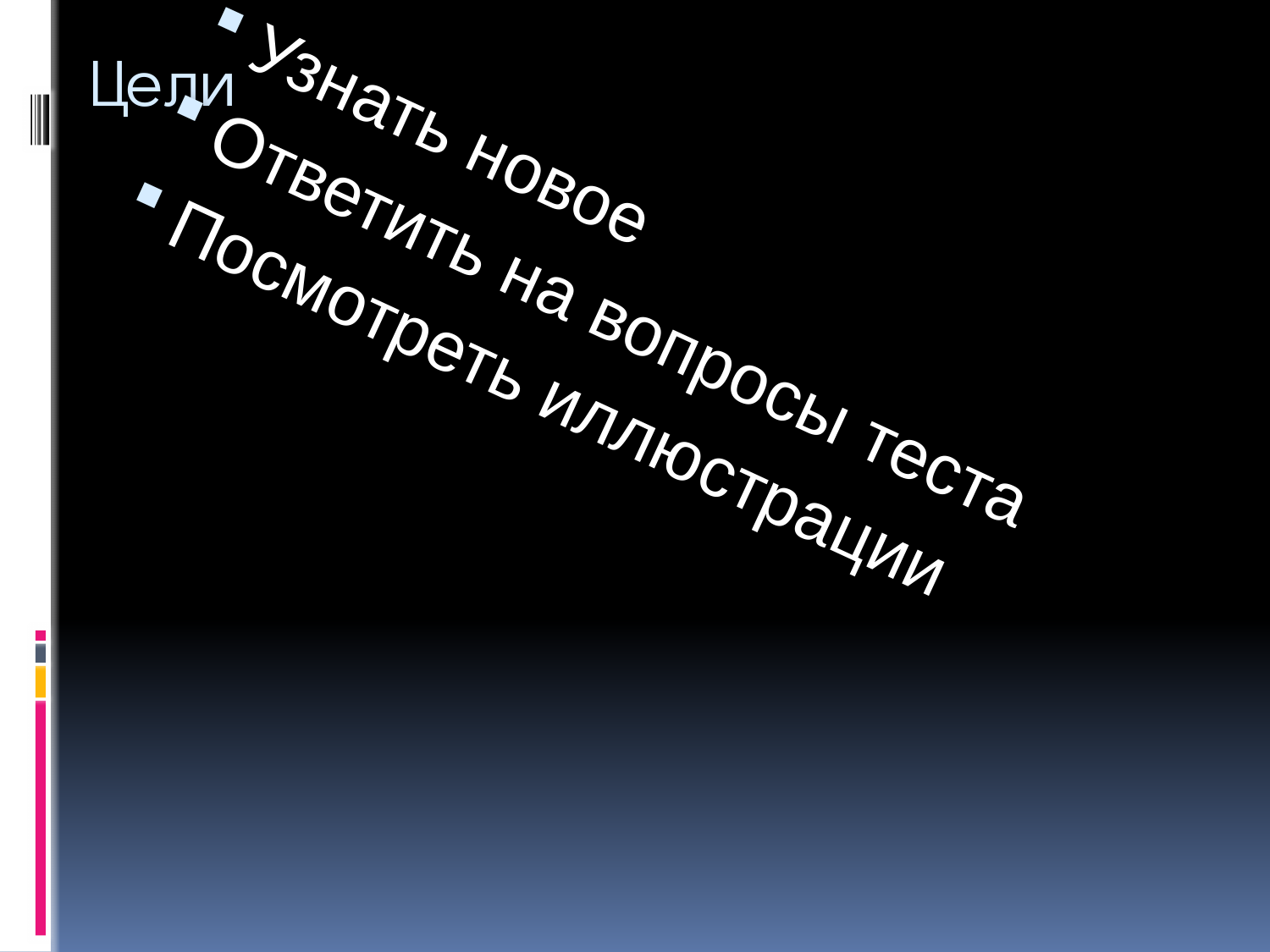

# Цели
Узнать новое
Ответить на вопросы теста
Посмотреть иллюстрации